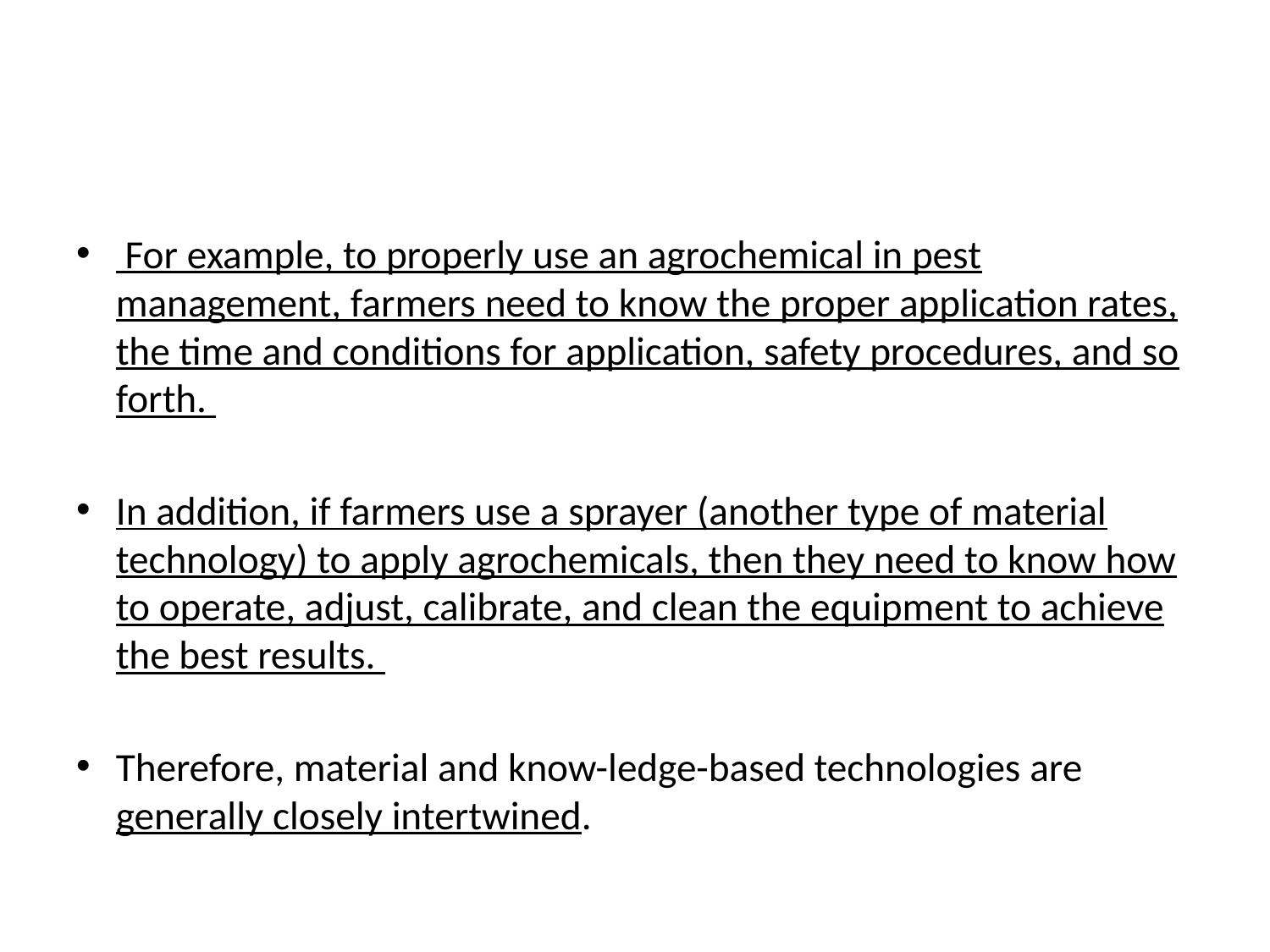

#
 For example, to properly use an agrochemical in pest management, farmers need to know the proper application rates, the time and conditions for application, safety procedures, and so forth.

In addition, if farmers use a sprayer (another type of material technology) to apply agrochemicals, then they need to know how to operate, adjust, calibrate, and clean the equipment to achieve the best results.

Therefore, material and know-ledge-based technologies are generally closely intertwined.